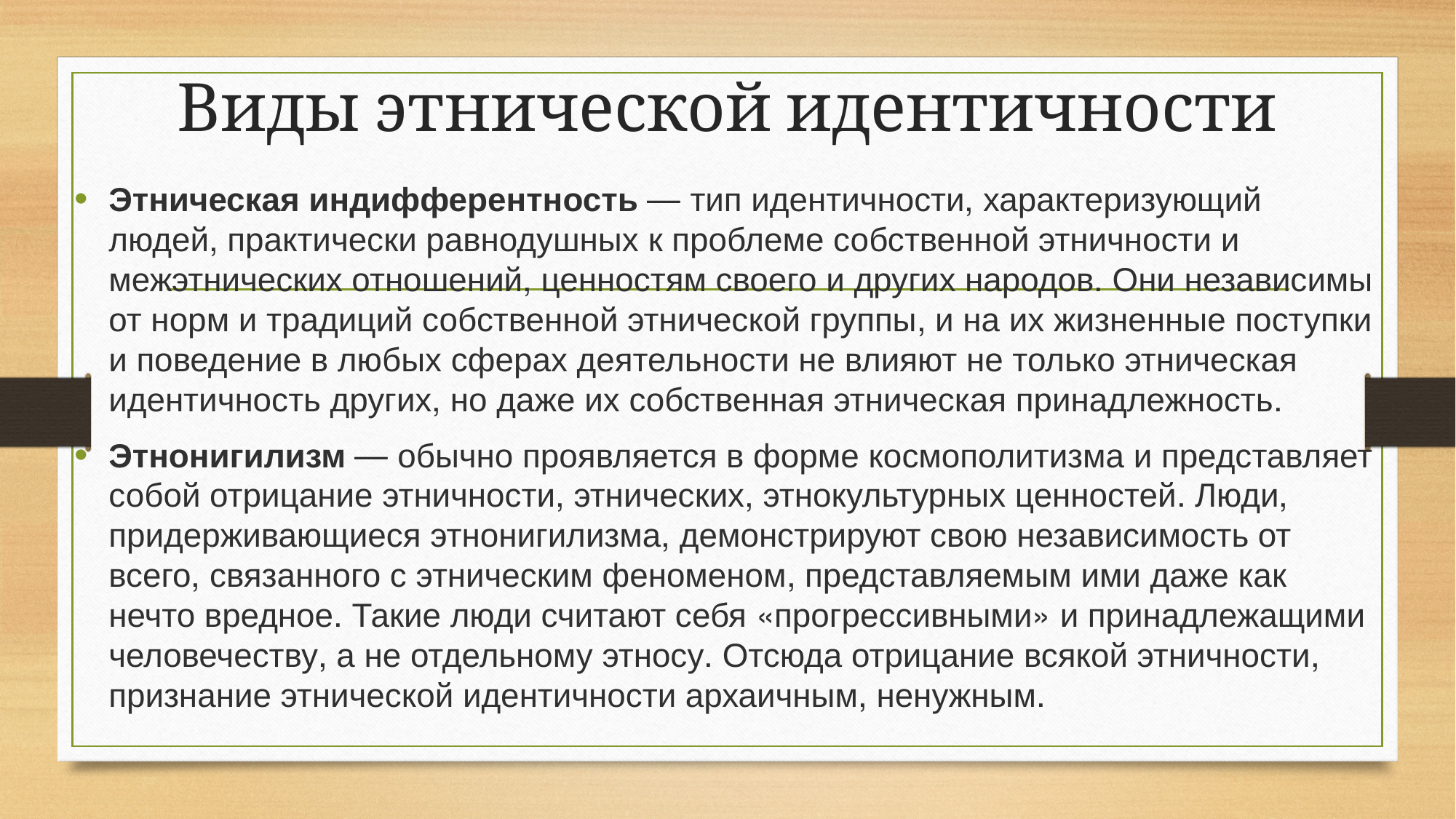

# Виды этнической идентичности
Этническая индифферентность — тип идентичности, характеризующий людей, практически равнодушных к проблеме собственной этничности и межэтнических отношений, ценностям своего и других народов. Они независимы от норм и традиций собственной этнической группы, и на их жизненные поступки и поведение в любых сферах деятельности не влияют не только этническая идентичность других, но даже их собственная этническая принадлежность.
Этнонигилизм — обычно проявляется в форме космополитизма и представляет собой отрицание этничности, этнических, этнокультурных ценностей. Люди, придерживающиеся этнонигилизма, демонстрируют свою независимость от всего, связанного с этническим феноменом, представляемым ими даже как нечто вредное. Такие люди считают себя «прогрессивными» и принадлежащими человечеству, а не отдельному этносу. Отсюда отрицание всякой этничности, признание этнической идентичности архаичным, ненужным.